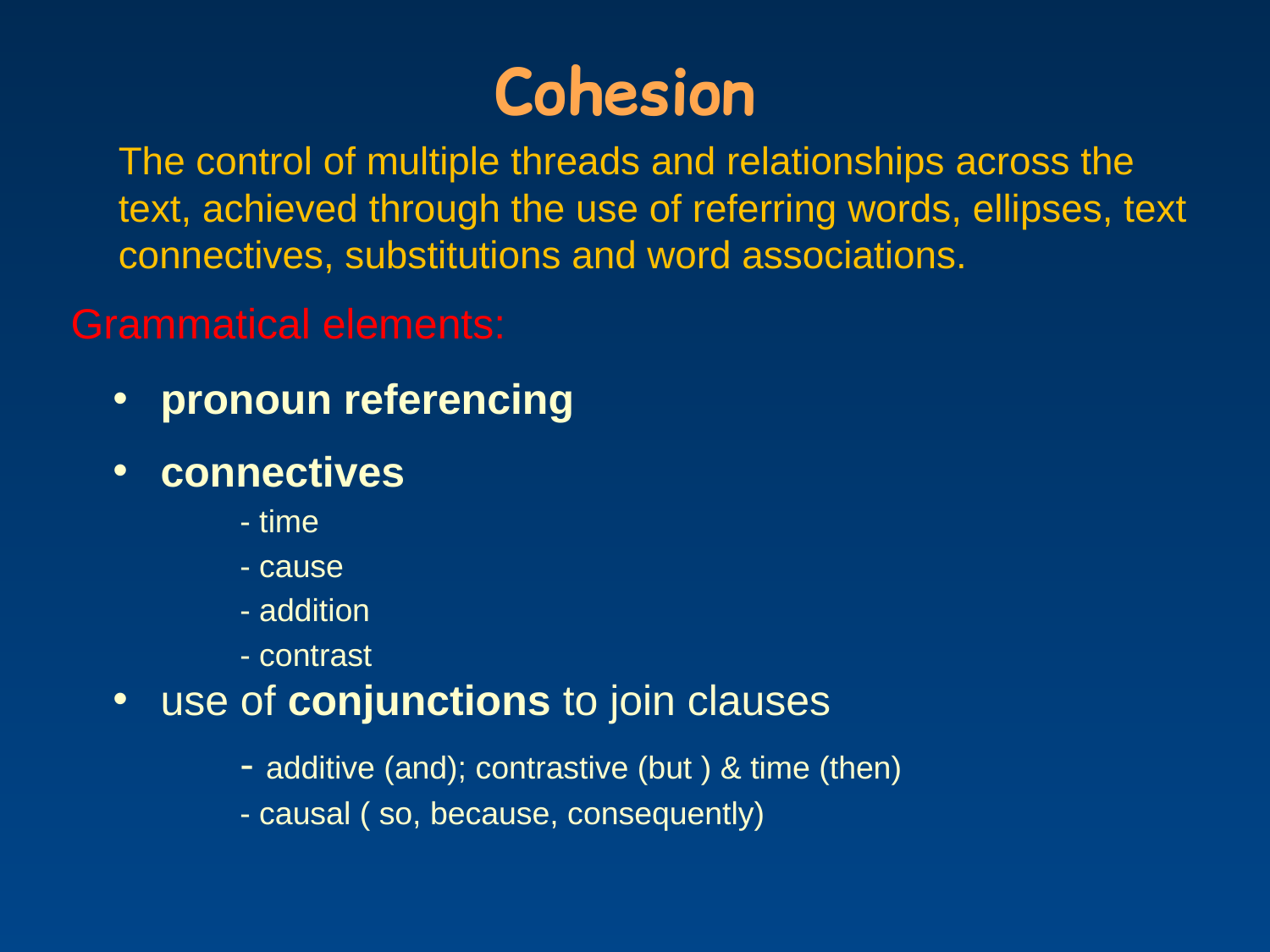

Cohesion
	The control of multiple threads and relationships across the text, achieved through the use of referring words, ellipses, text connectives, substitutions and word associations.

Grammatical elements:

pronoun referencing
connectives
- time
- cause
- addition
- contrast
use of conjunctions to join clauses
- additive (and); contrastive (but ) & time (then)
- causal ( so, because, consequently)